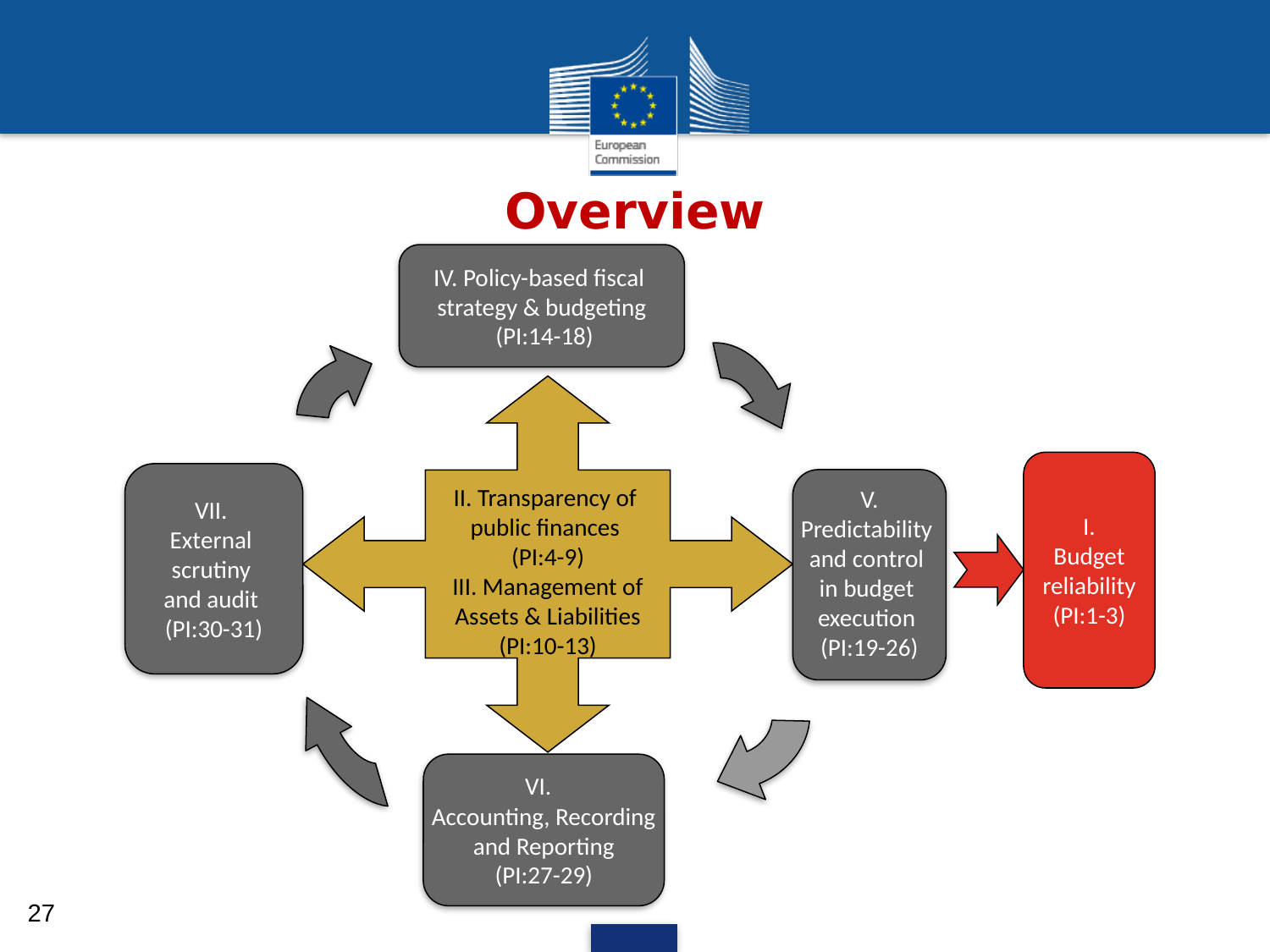

# Overview
IV. Policy-based fiscal
strategy & budgeting
 (PI:14-18)

II. Transparency of
public finances
(PI:4-9)
III. Management of
Assets & Liabilities
(PI:10-13)

I.
 Budget
reliability
(PI:1-3)
VII.
External
scrutiny
and audit
(PI:30-31)
V.
Predictability
and control
in budget
execution
(PI:19-26)

VI.
Accounting, Recording
 and Reporting
(PI:27-29)
27